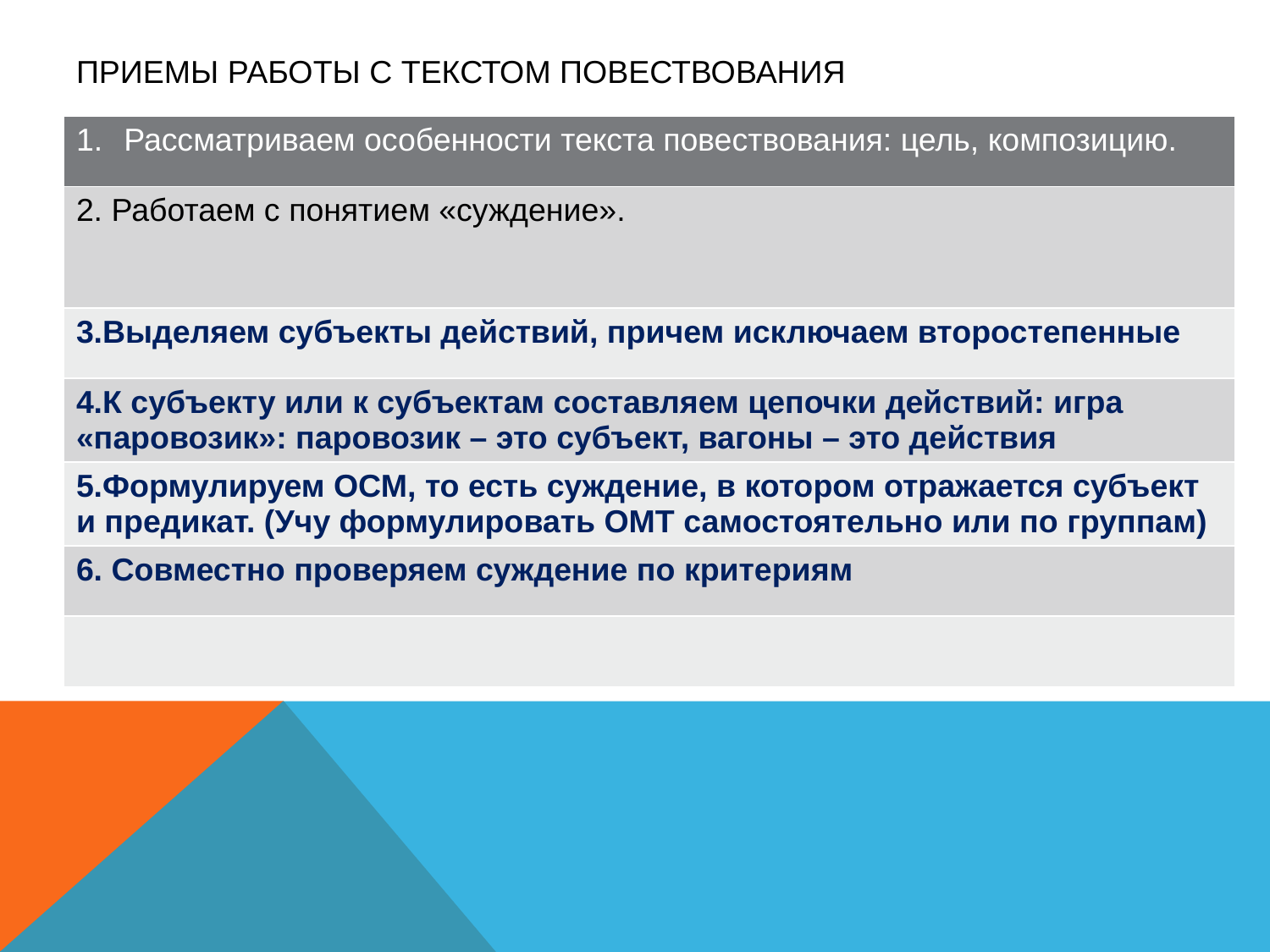

# Приемы работы с текстом повествования
| Рассматриваем особенности текста повествования: цель, композицию. |
| --- |
| 2. Работаем с понятием «суждение». |
| 3.Выделяем субъекты действий, причем исключаем второстепенные |
| 4.К субъекту или к субъектам составляем цепочки действий: игра «паровозик»: паровозик – это субъект, вагоны – это действия |
| 5.Формулируем ОСМ, то есть суждение, в котором отражается субъект и предикат. (Учу формулировать ОМТ самостоятельно или по группам) |
| 6. Совместно проверяем суждение по критериям |
|  |